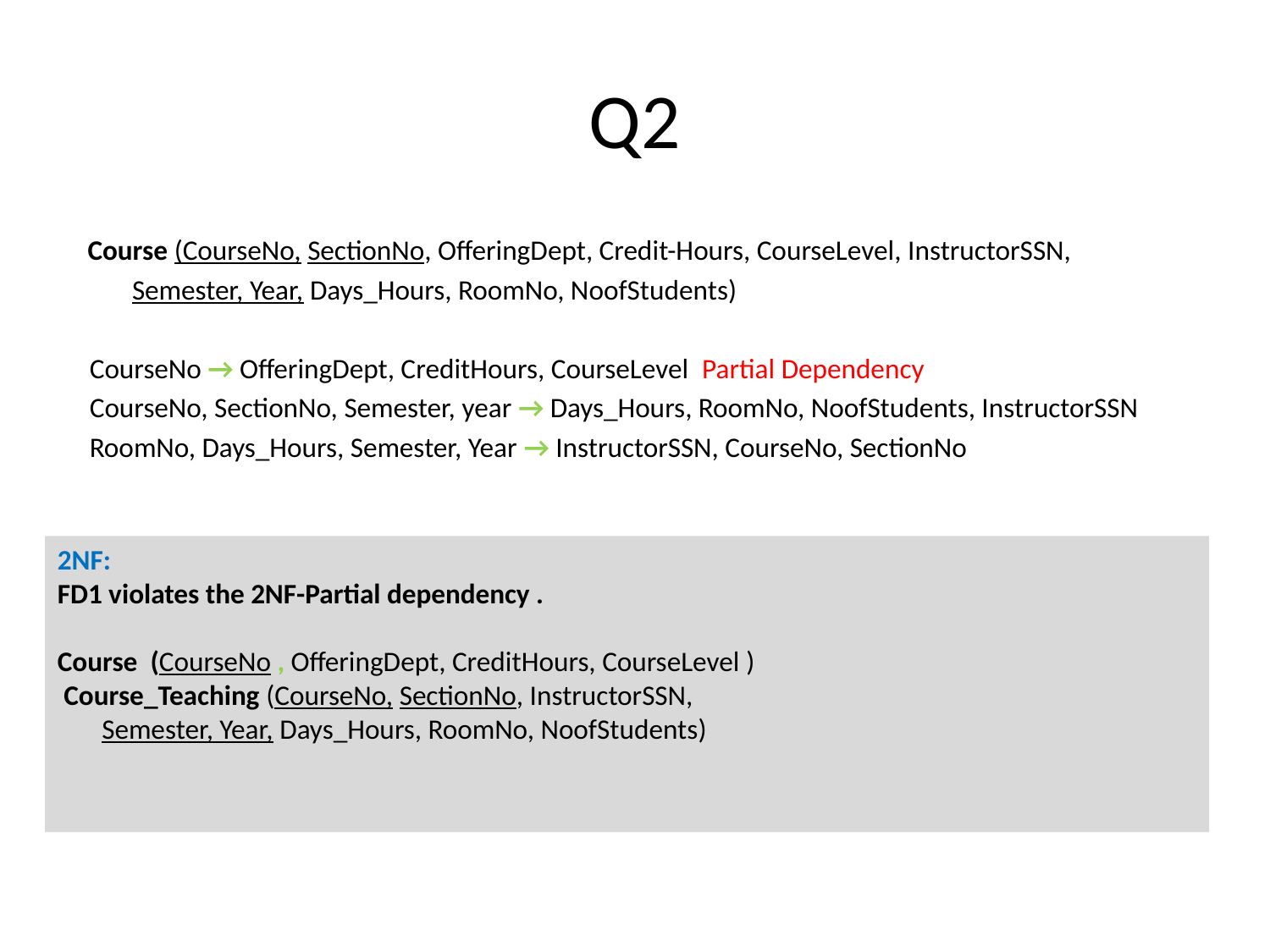

# Q2
Course (CourseNo, SectionNo, OfferingDept, Credit-Hours, CourseLevel, InstructorSSN,
       Semester, Year, Days_Hours, RoomNo, NoofStudents)

CourseNo → OfferingDept, CreditHours, CourseLevel  Partial Dependency
CourseNo, SectionNo, Semester, year → Days_Hours, RoomNo, NoofStudents, InstructorSSN
RoomNo, Days_Hours, Semester, Year → InstructorSSN, CourseNo, SectionNo

2NF:
FD1 violates the 2NF-Partial dependency .

Course  (CourseNo , OfferingDept, CreditHours, CourseLevel )
 Course_Teaching (CourseNo, SectionNo, InstructorSSN,
       Semester, Year, Days_Hours, RoomNo, NoofStudents)